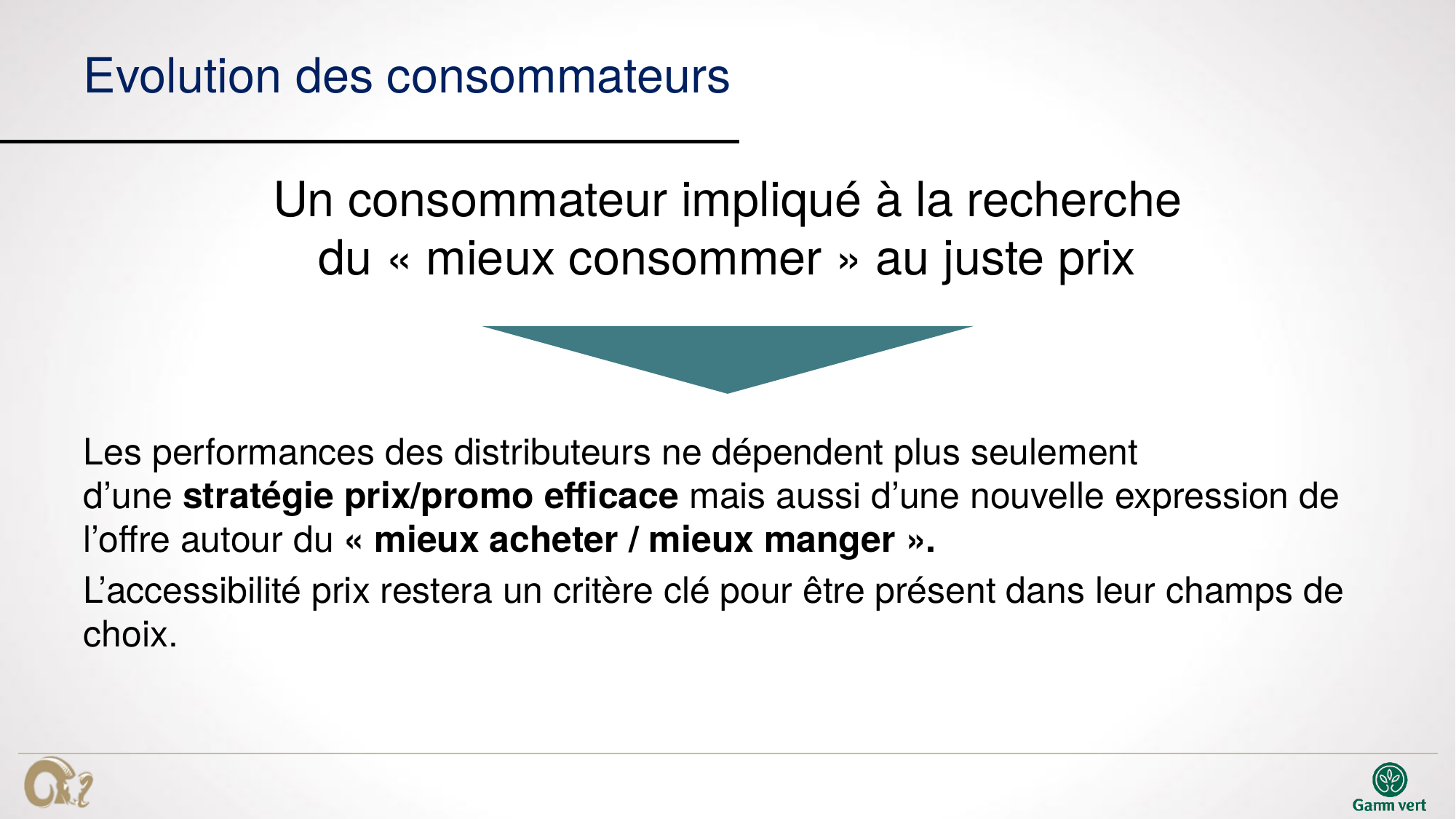

# Evolution des consommateurs
Un consommateur impliqué à la recherche du « mieux consommer » au juste prix

Les performances des distributeurs ne dépendent plus seulement
d’une stratégie prix/promo efficace mais aussi d’une nouvelle expression de l’offre autour du « mieux acheter / mieux manger ».
L’accessibilité prix restera un critère clé pour être présent dans leur champs de choix.